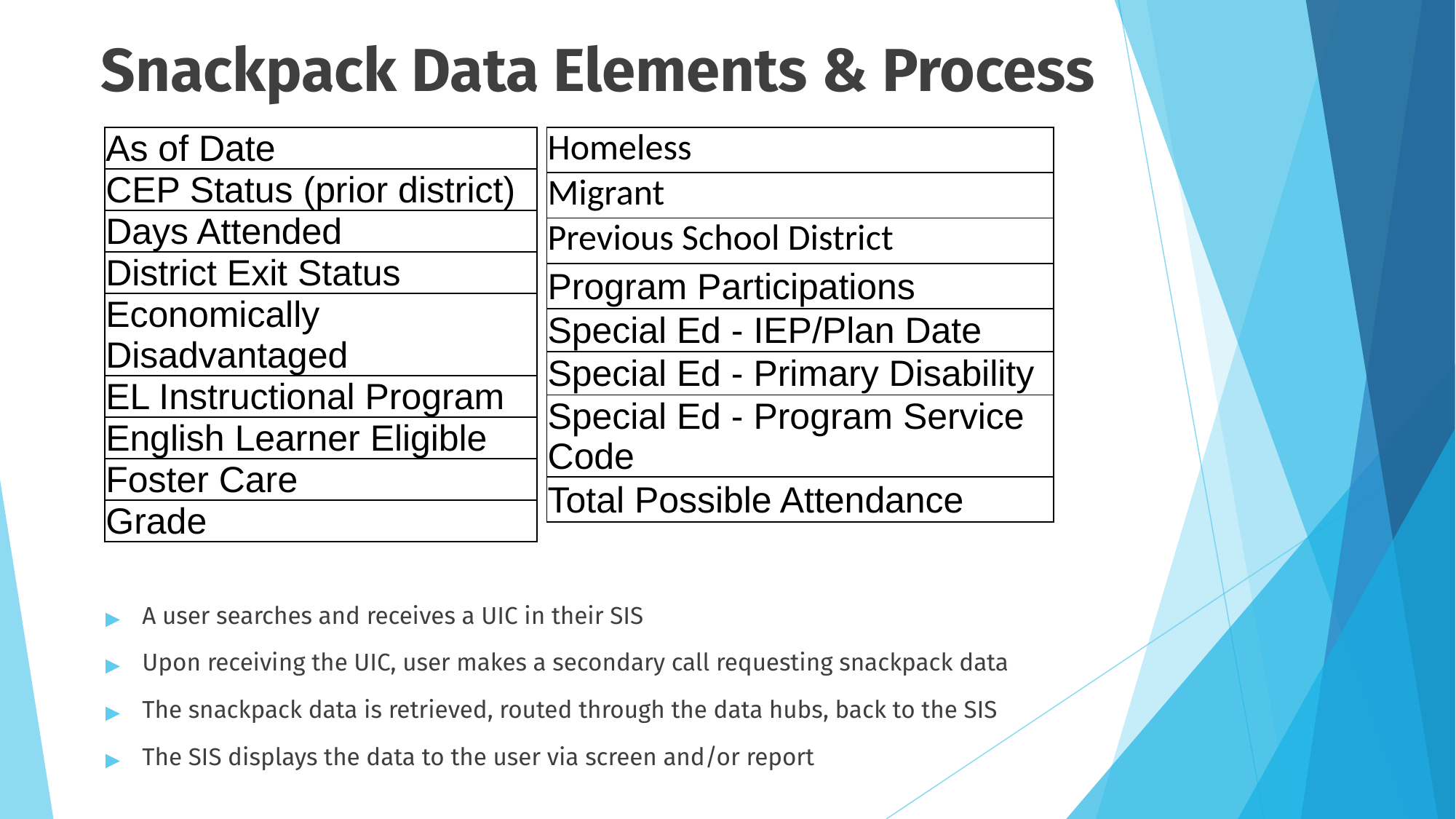

Snackpack Data Elements & Process

| As of Date |
| --- |
| CEP Status (prior district) |
| Days Attended |
| District Exit Status |
| Economically Disadvantaged |
| EL Instructional Program |
| English Learner Eligible |
| Foster Care |
| Grade |
| Homeless |
| --- |
| Migrant |
| Previous School District |
| Program Participations |
| Special Ed - IEP/Plan Date |
| Special Ed - Primary Disability |
| Special Ed - Program Service Code |
| Total Possible Attendance |
A user searches and receives a UIC in their SIS
Upon receiving the UIC, user makes a secondary call requesting snackpack data
The snackpack data is retrieved, routed through the data hubs, back to the SIS
The SIS displays the data to the user via screen and/or report